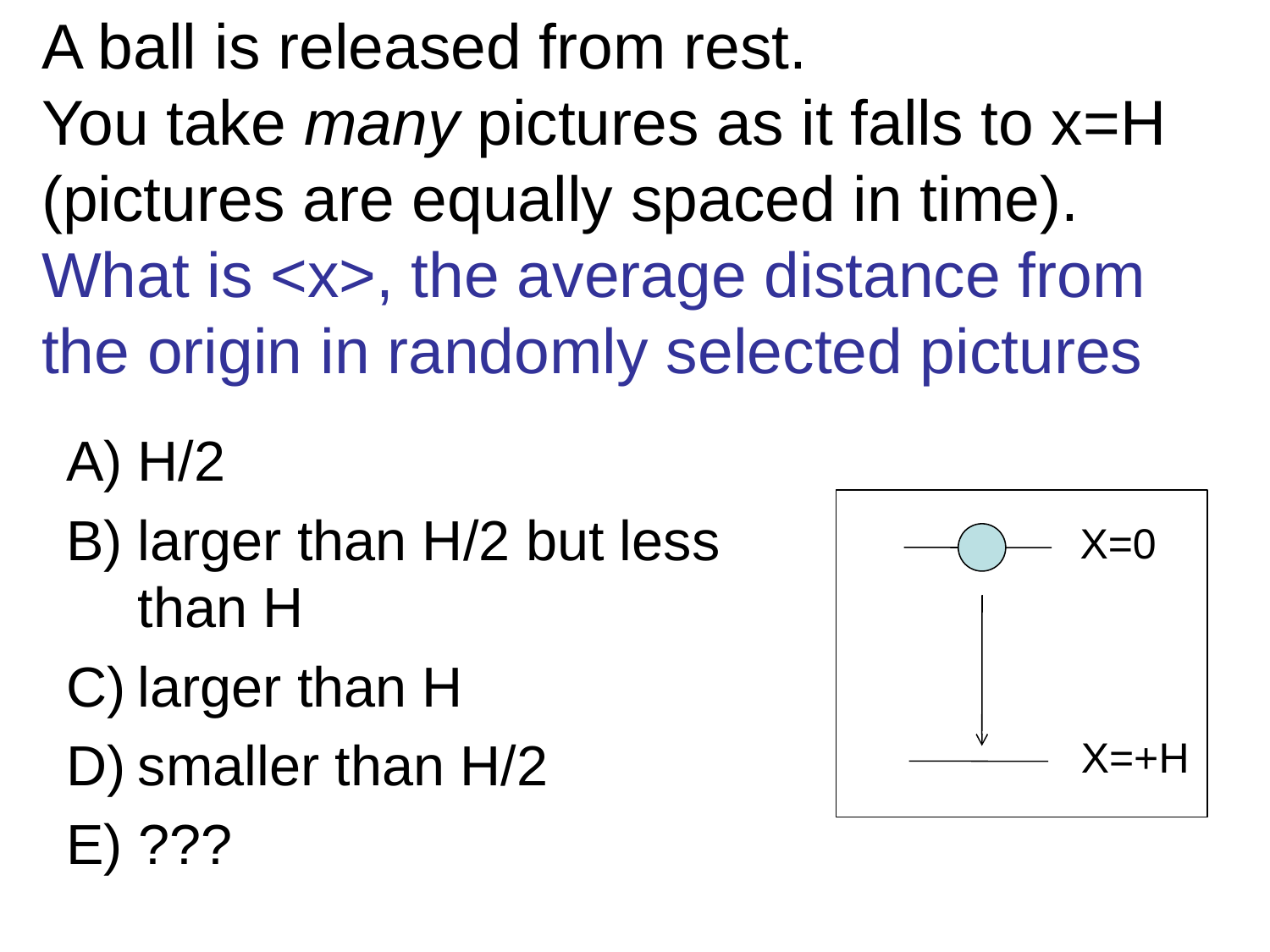

# A ball is released from rest. You take many pictures as it falls to x=H (pictures are equally spaced in time). What is <x>, the average distance from the origin in randomly selected pictures
H/2
larger than H/2 but less than H
larger than H
smaller than H/2
E) ???

X=0

X=+H